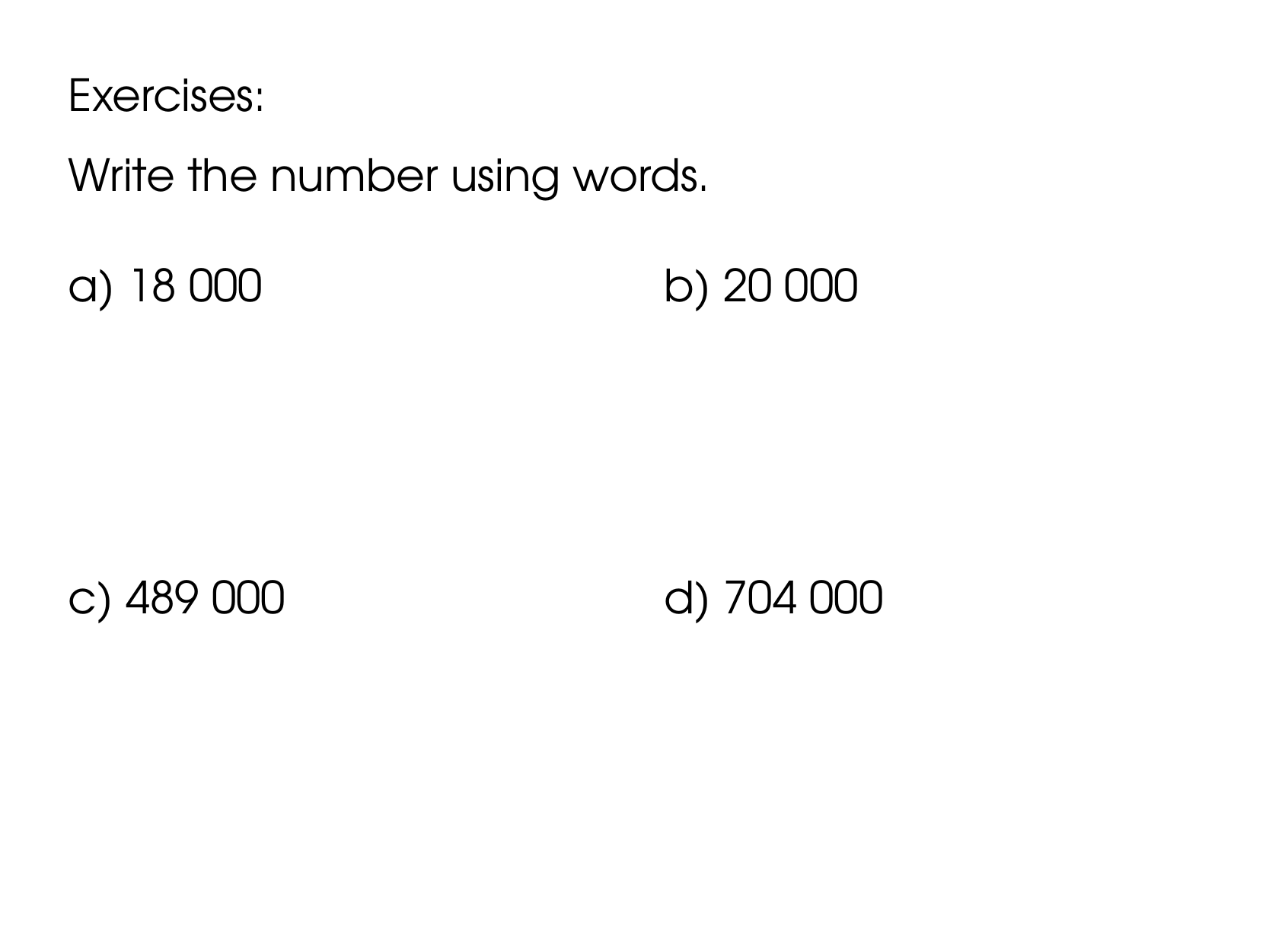

Exercises:
Write the number using words.
a) 18 000
b) 20 000
c) 489 000
d) 704 000